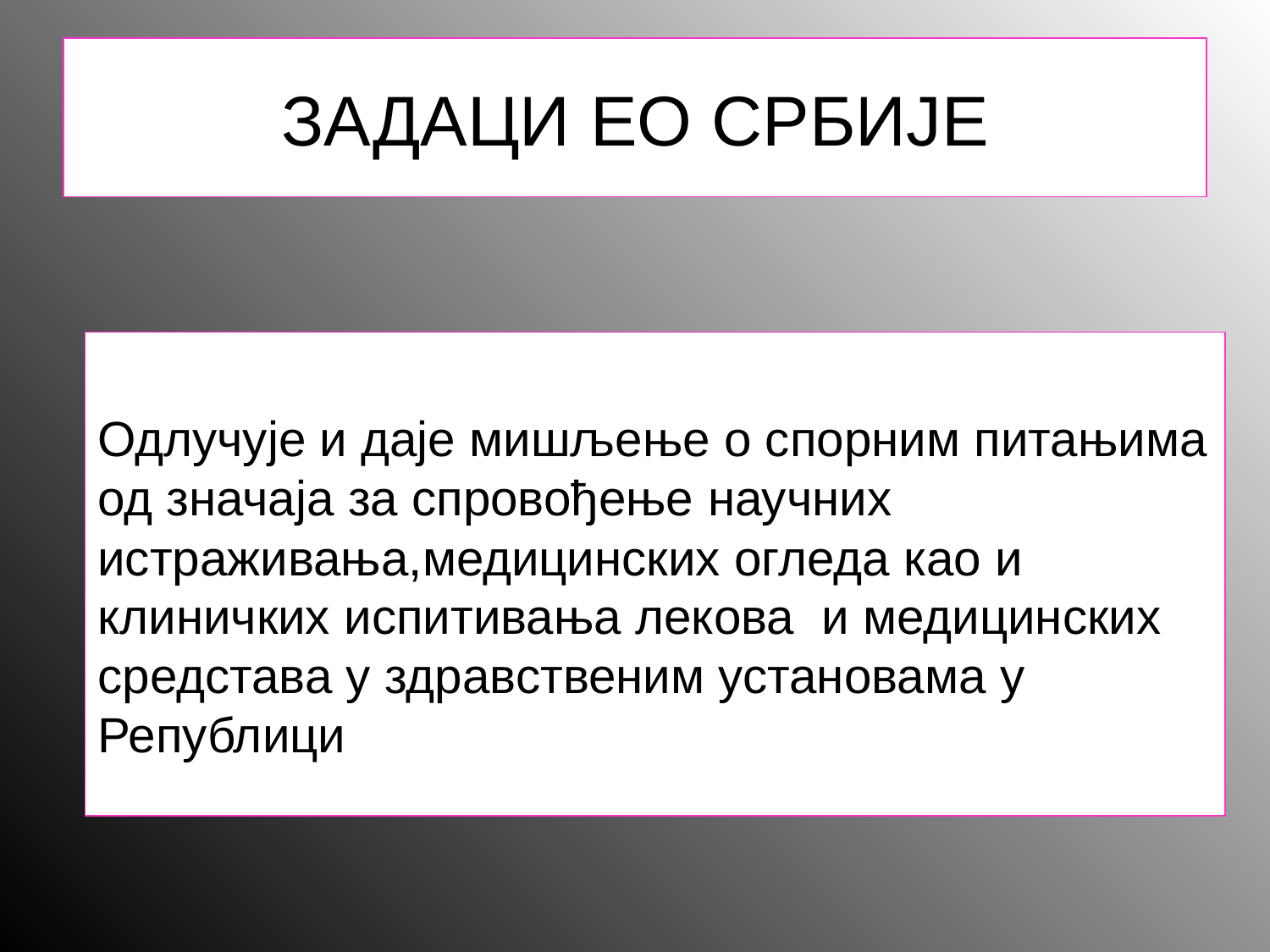

# ЗАДАЦИ ЕО СРБИЈЕ

Одлучује и даје мишљење о спорним питањима од значаја за спровођење научних истраживања,медицинских огледа као и клиничких испитивања лекова  и медицинских средстава у здравственим установама у Републици